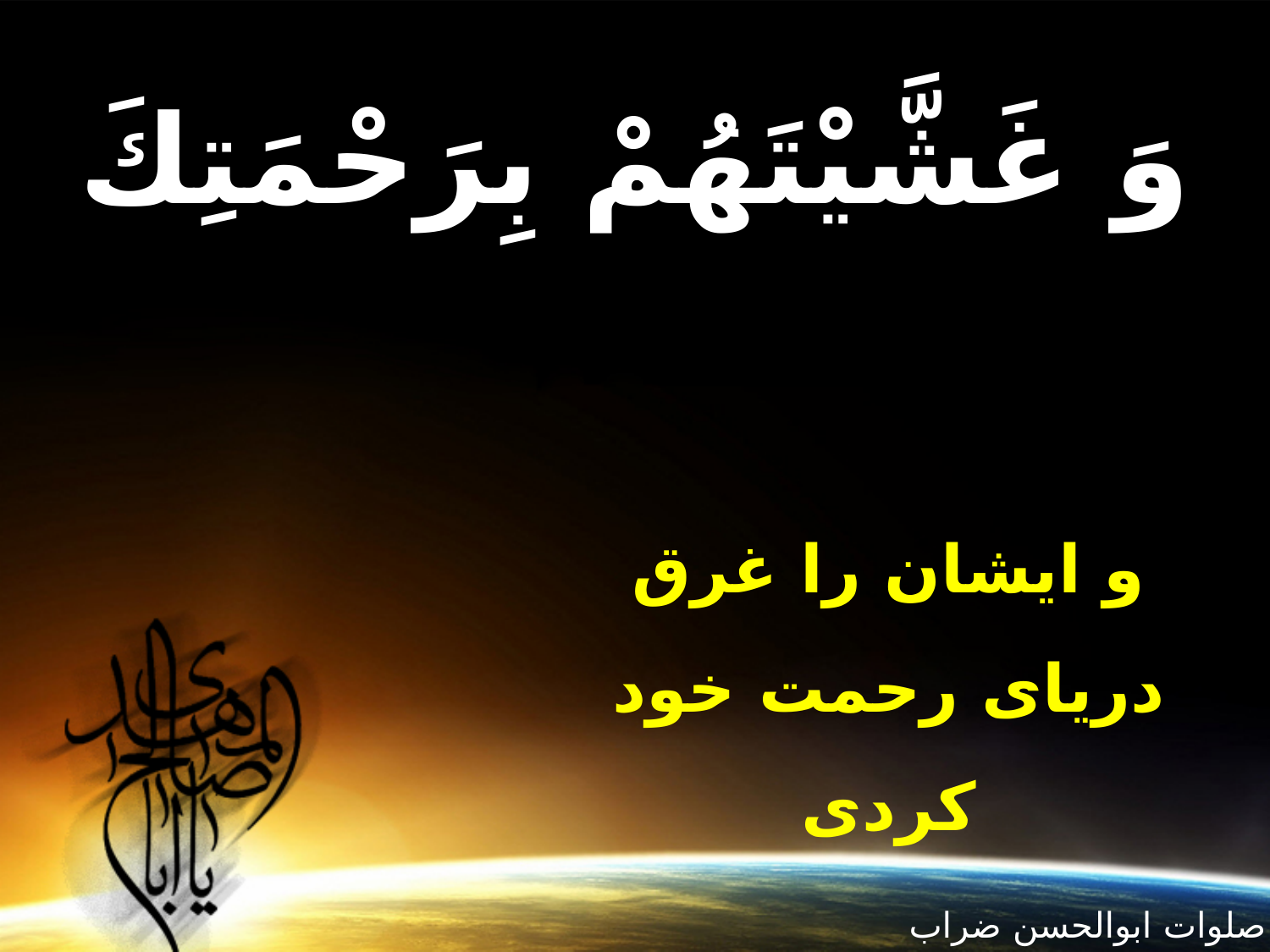

وَ غَشَّيْتَهُمْ بِرَحْمَتِكَ‏
و ايشان را غرق درياى رحمت خود كردى